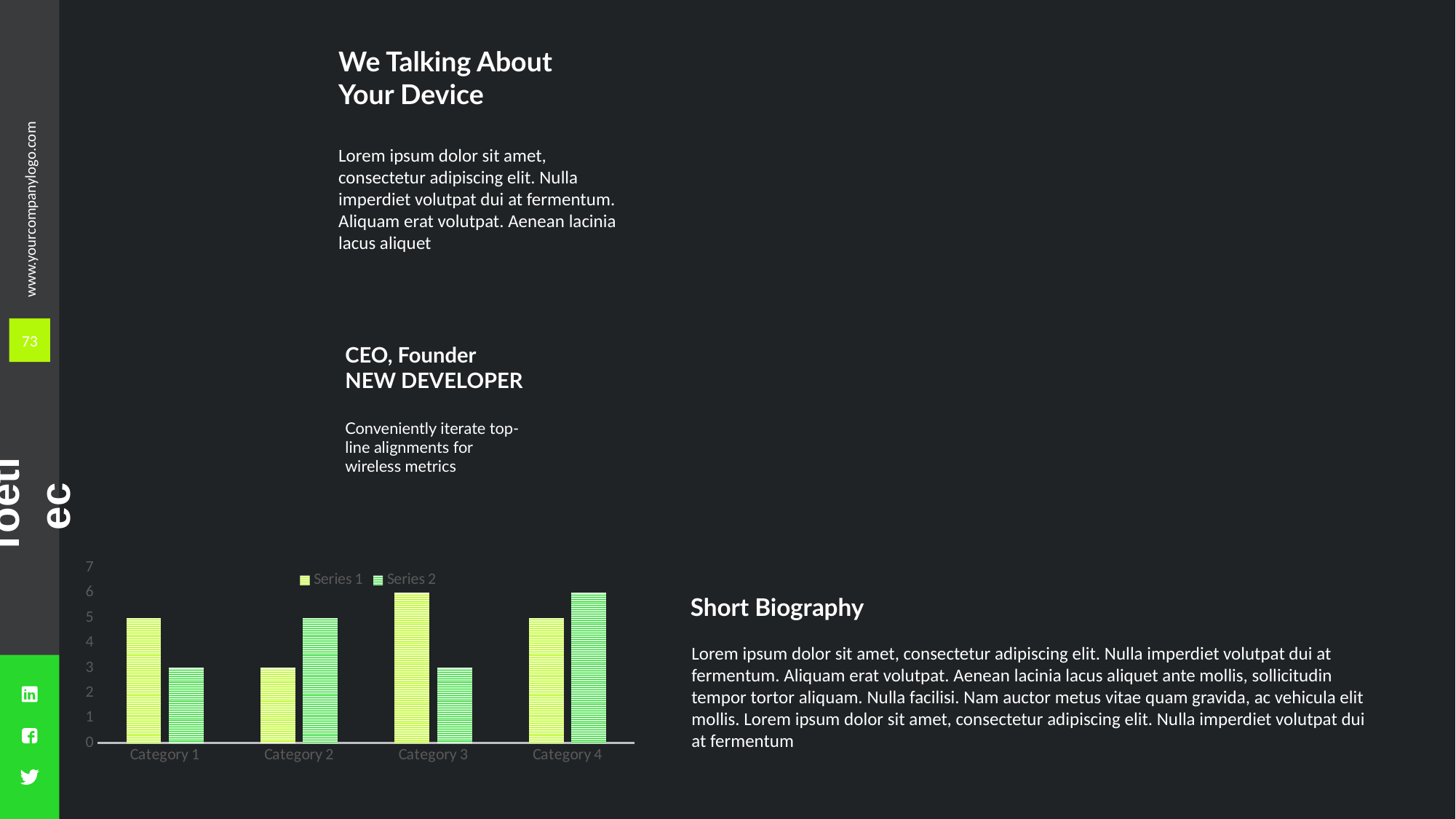

We Talking About  Your Device
Lorem ipsum dolor sit amet, consectetur adipiscing elit. Nulla imperdiet volutpat dui at fermentum. Aliquam erat volutpat. Aenean lacinia lacus aliquet
73
CEO, Founder
NEW DEVELOPER

Conveniently iterate top-line alignments for wireless metrics
Portfolio

### Chart

| Category | Series 1 | Series 2 |
|---|---|---|
| Category 1 | 5.0 | 3.0 |
| Category 2 | 3.0 | 5.0 |
| Category 3 | 6.0 | 3.0 |
| Category 4 | 5.0 | 6.0 |
Short Biography
Lorem ipsum dolor sit amet, consectetur adipiscing elit. Nulla imperdiet volutpat dui at fermentum. Aliquam erat volutpat. Aenean lacinia lacus aliquet ante mollis, sollicitudin tempor tortor aliquam. Nulla facilisi. Nam auctor metus vitae quam gravida, ac vehicula elit mollis. Lorem ipsum dolor sit amet, consectetur adipiscing elit. Nulla imperdiet volutpat dui at fermentum